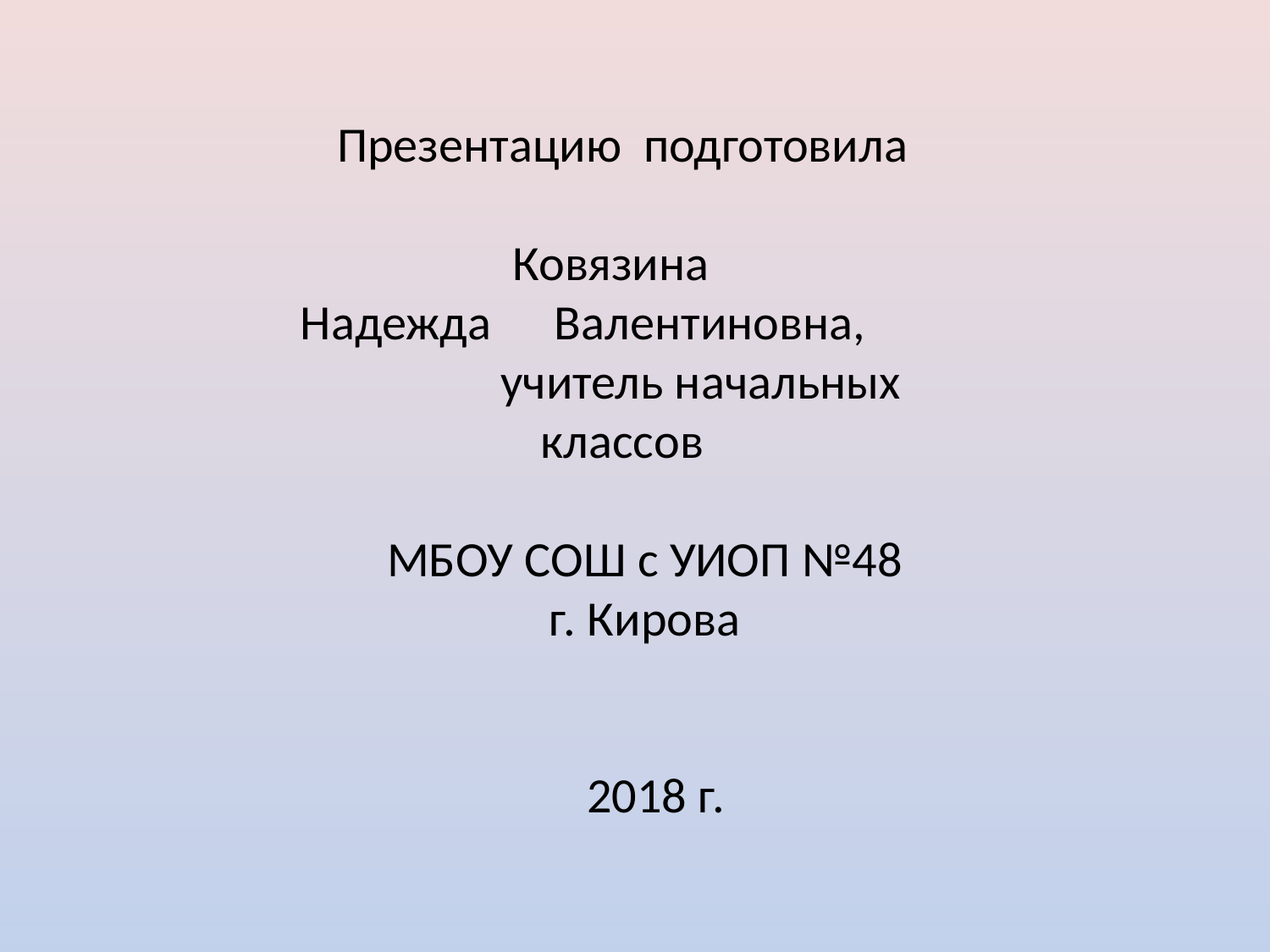

Презентацию  подготовила

 Ковязина
Надежда     	Валентиновна,                      учитель начальных классов

     МБОУ СОШ с УИОП №48
    г. Кирова

      2018 г.